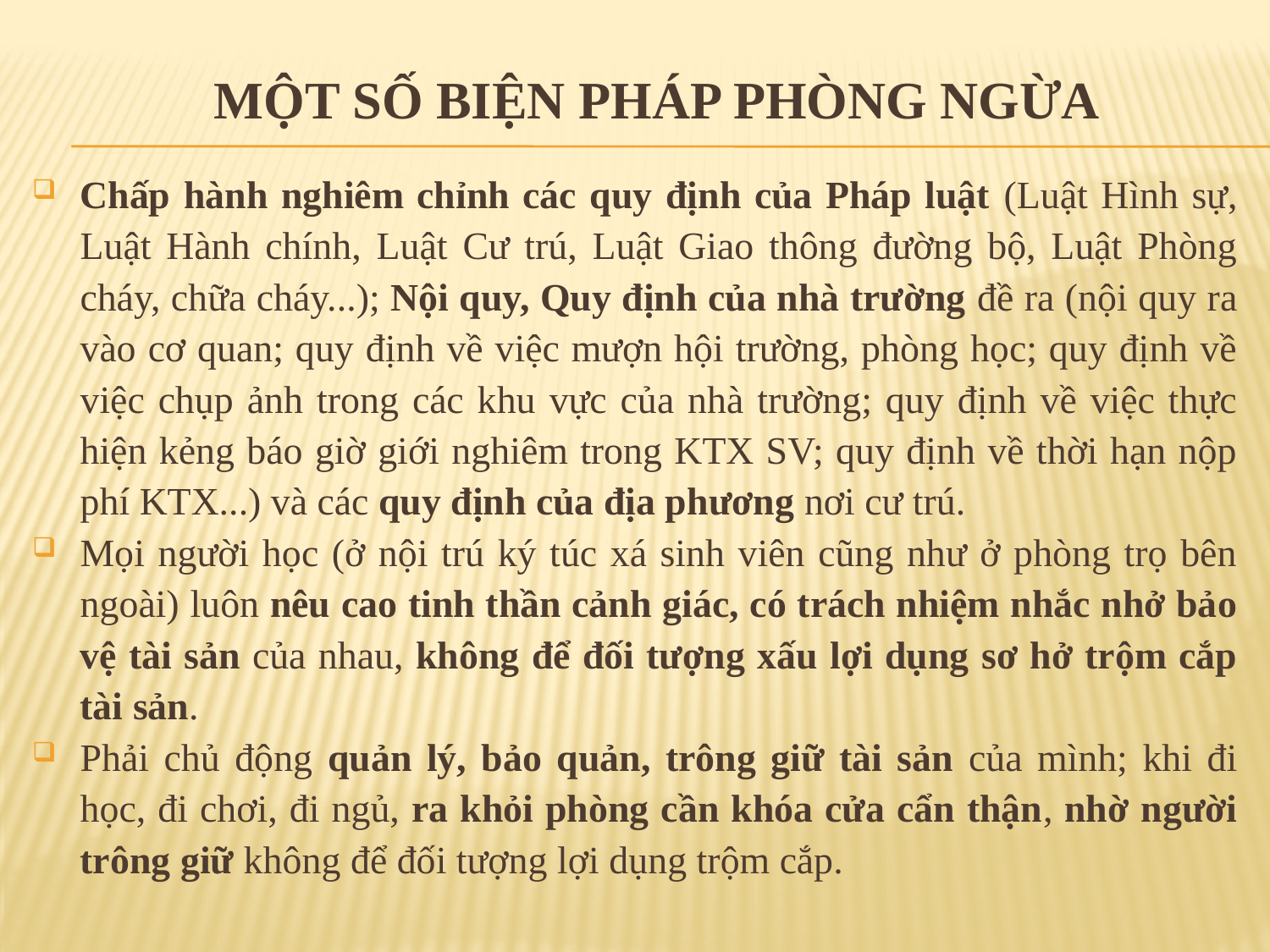

# MỘT SỐ BiỆN PHÁP PHÒNG NGỪA
Chấp hành nghiêm chỉnh các quy định của Pháp luật (Luật Hình sự, Luật Hành chính, Luật Cư trú, Luật Giao thông đường bộ, Luật Phòng cháy, chữa cháy...); Nội quy, Quy định của nhà trường đề ra (nội quy ra vào cơ quan; quy định về việc mượn hội trường, phòng học; quy định về việc chụp ảnh trong các khu vực của nhà trường; quy định về việc thực hiện kẻng báo giờ giới nghiêm trong KTX SV; quy định về thời hạn nộp phí KTX...) và các quy định của địa phương nơi cư trú.
Mọi người học (ở nội trú ký túc xá sinh viên cũng như ở phòng trọ bên ngoài) luôn nêu cao tinh thần cảnh giác, có trách nhiệm nhắc nhở bảo vệ tài sản của nhau, không để đối tượng xấu lợi dụng sơ hở trộm cắp tài sản.
Phải chủ động quản lý, bảo quản, trông giữ tài sản của mình; khi đi học, đi chơi, đi ngủ, ra khỏi phòng cần khóa cửa cẩn thận, nhờ người trông giữ không để đối tượng lợi dụng trộm cắp.